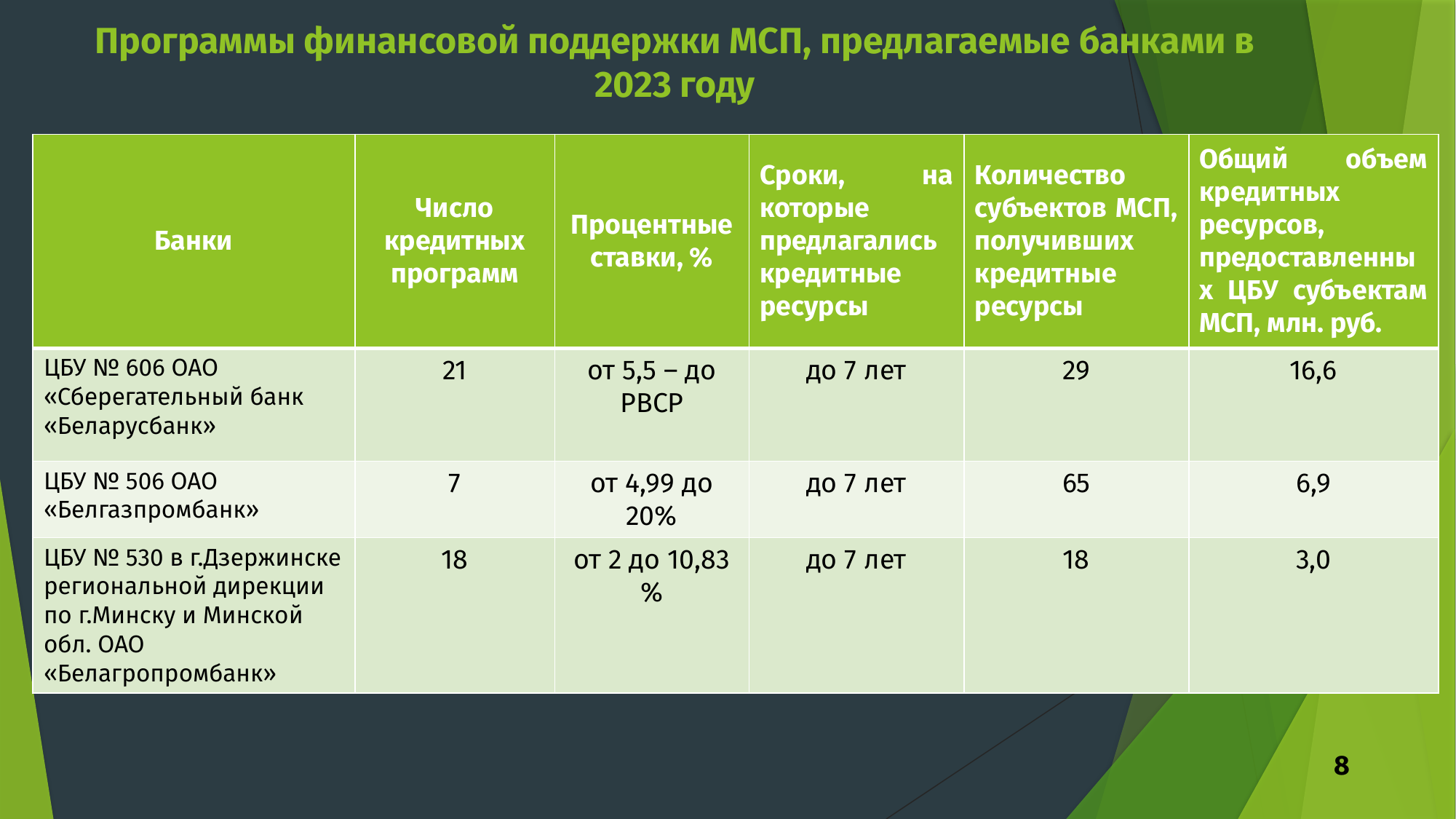

# Программы финансовой поддержки МСП, предлагаемые банками в 2023 году
| Банки | Число кредитных программ | Процентные ставки, % | Сроки, на которые предлагались кредитные ресурсы | Количество субъектов МСП, получивших кредитные ресурсы | Общий объем кредитных ресурсов, предоставленных ЦБУ субъектам МСП, млн. руб. |
| --- | --- | --- | --- | --- | --- |
| ЦБУ № 606 ОАО «Сберегательный банк «Беларусбанк» | 21 | от 5,5 – до РВСР | до 7 лет | 29 | 16,6 |
| ЦБУ № 506 ОАО «Белгазпромбанк» | 7 | от 4,99 до 20% | до 7 лет | 65 | 6,9 |
| ЦБУ № 530 в г.Дзержинске региональной дирекции по г.Минску и Минской обл. ОАО «Белагропромбанк» | 18 | от 2 до 10,83 % | до 7 лет | 18 | 3,0 |
8